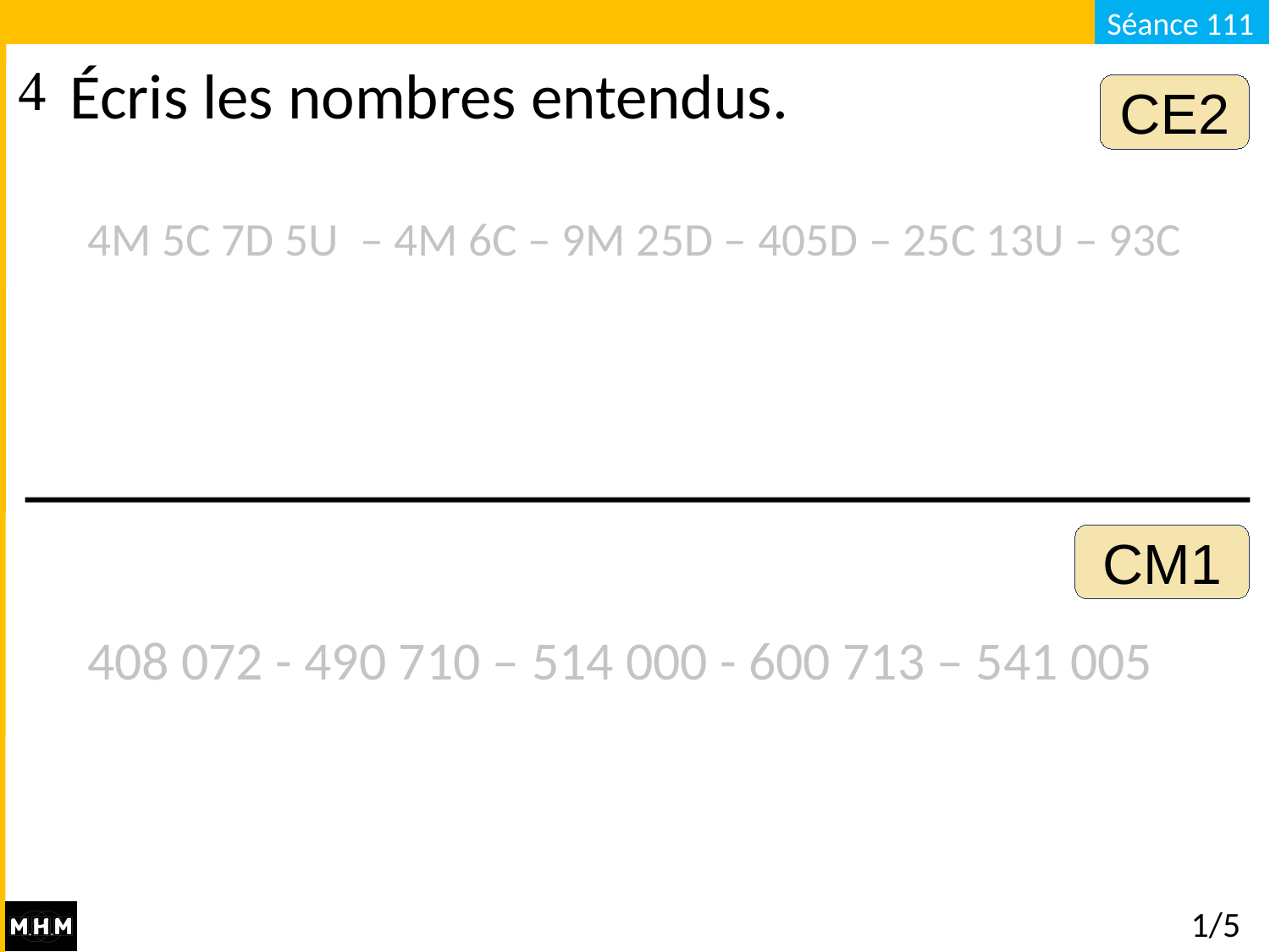

Écris les nombres entendus.
CE2
4M 5C 7D 5U  – 4M 6C – 9M 25D – 405D – 25C 13U – 93C

CM1
408 072 - 490 710 – 514 000 - 600 713 – 541 005
# 1/5